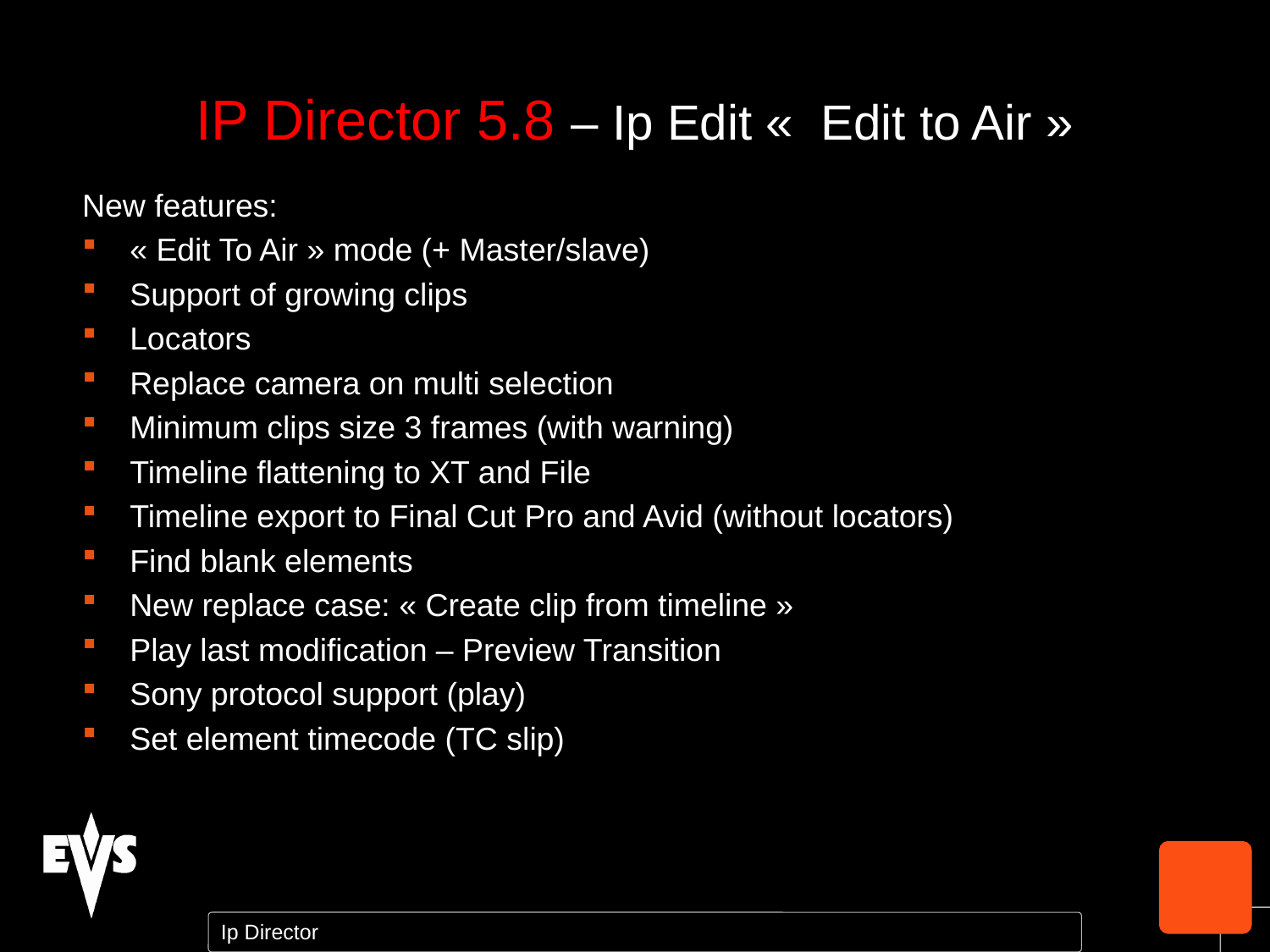

# IP Director 5.8 – Ip Edit «  Edit to Air »
New features:
« Edit To Air » mode (+ Master/slave)
Support of growing clips
Locators
Replace camera on multi selection
Minimum clips size 3 frames (with warning)
Timeline flattening to XT and File
Timeline export to Final Cut Pro and Avid (without locators)
Find blank elements
New replace case: « Create clip from timeline »
Play last modification – Preview Transition
Sony protocol support (play)
Set element timecode (TC slip)

Ip Director